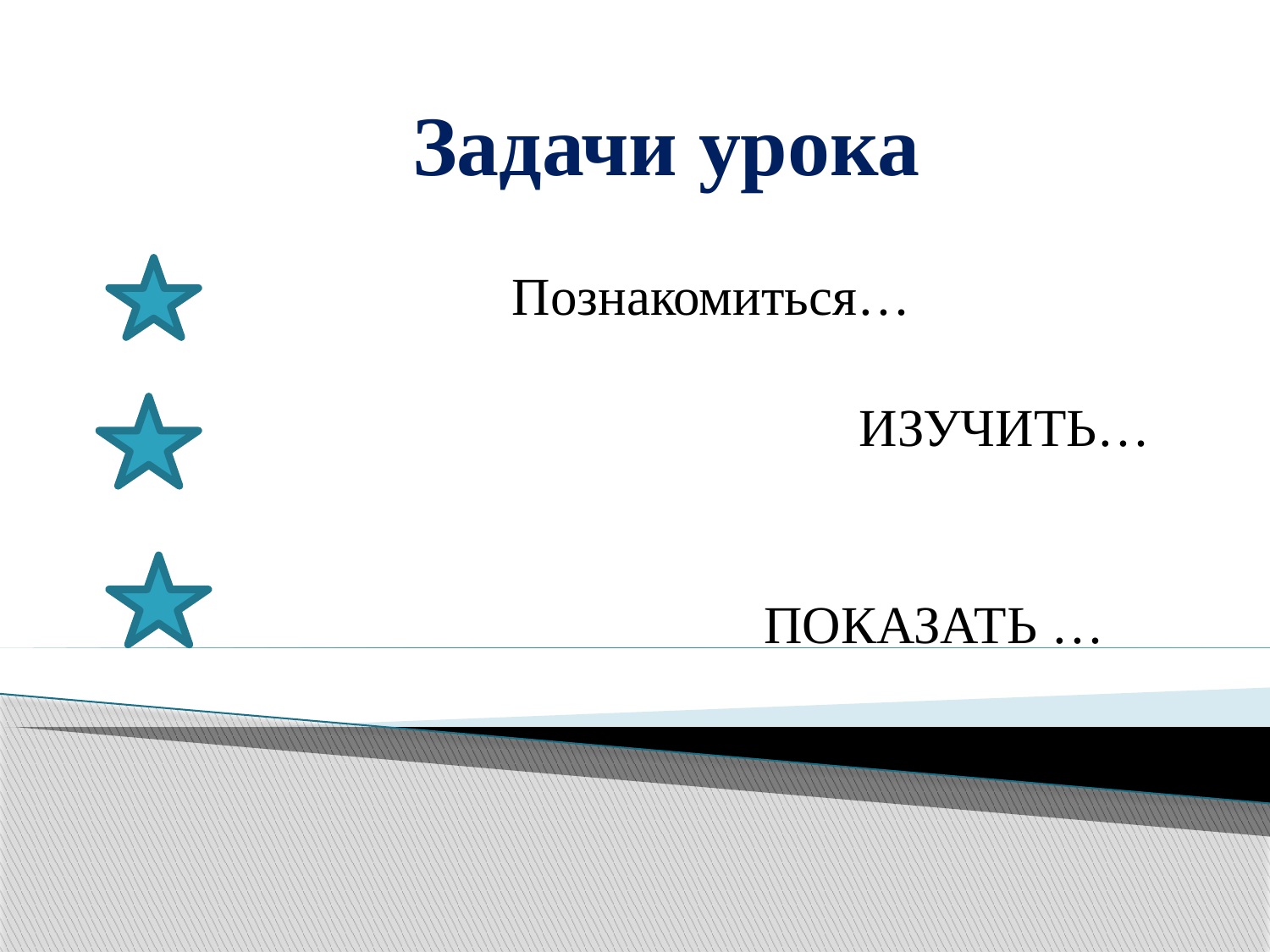

# Задачи урока

              Познакомиться…

             ИЗУЧИТЬ…

           ПОКАЗАТЬ …